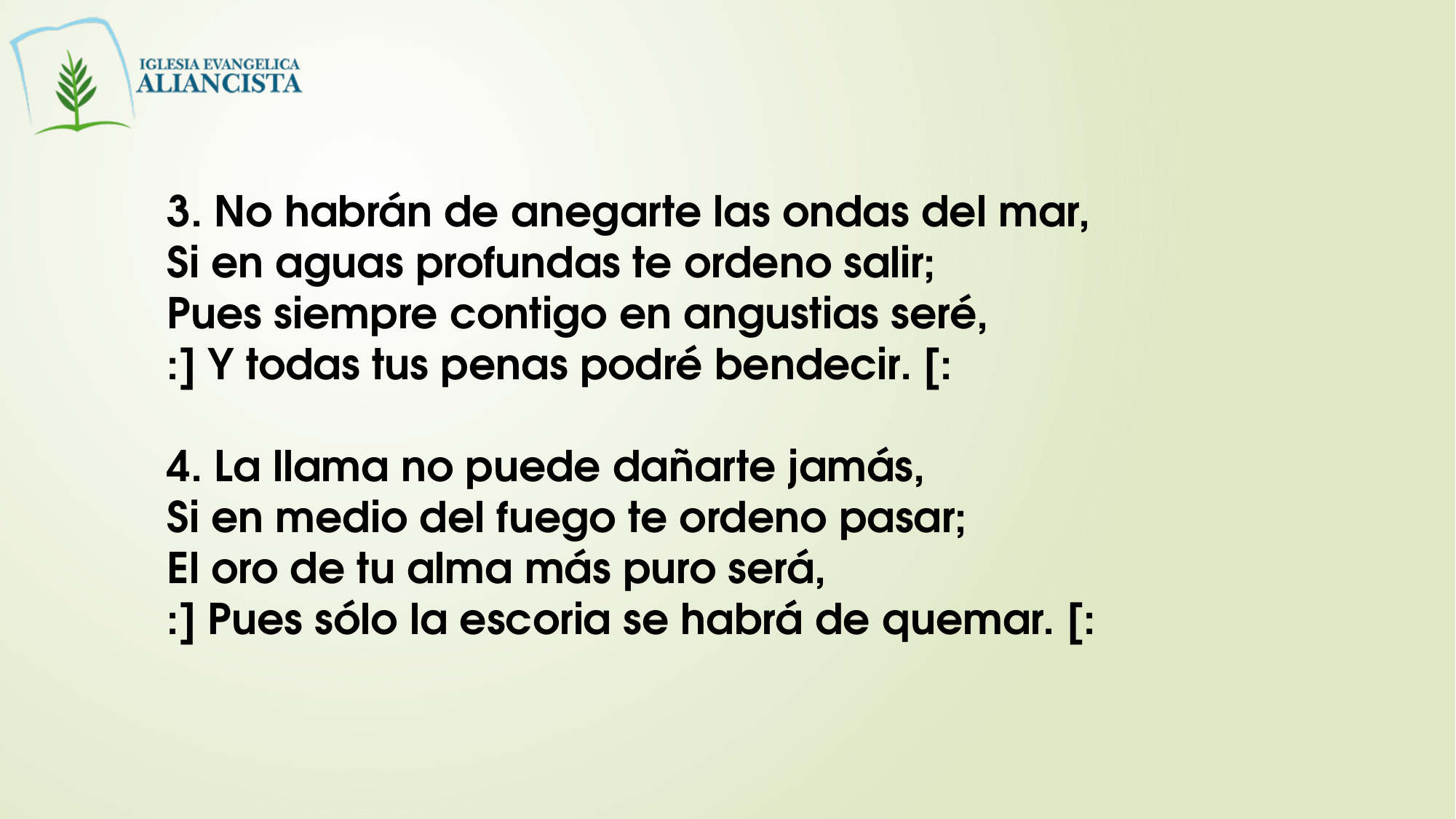

3. No habrán de anegarte las ondas del mar,
Si en aguas profundas te ordeno salir;
Pues siempre contigo en angustias seré,
:] Y todas tus penas podré bendecir. [:

4. La llama no puede dañarte jamás,
Si en medio del fuego te ordeno pasar;
El oro de tu alma más puro será,
:] Pues sólo la escoria se habrá de quemar. [: